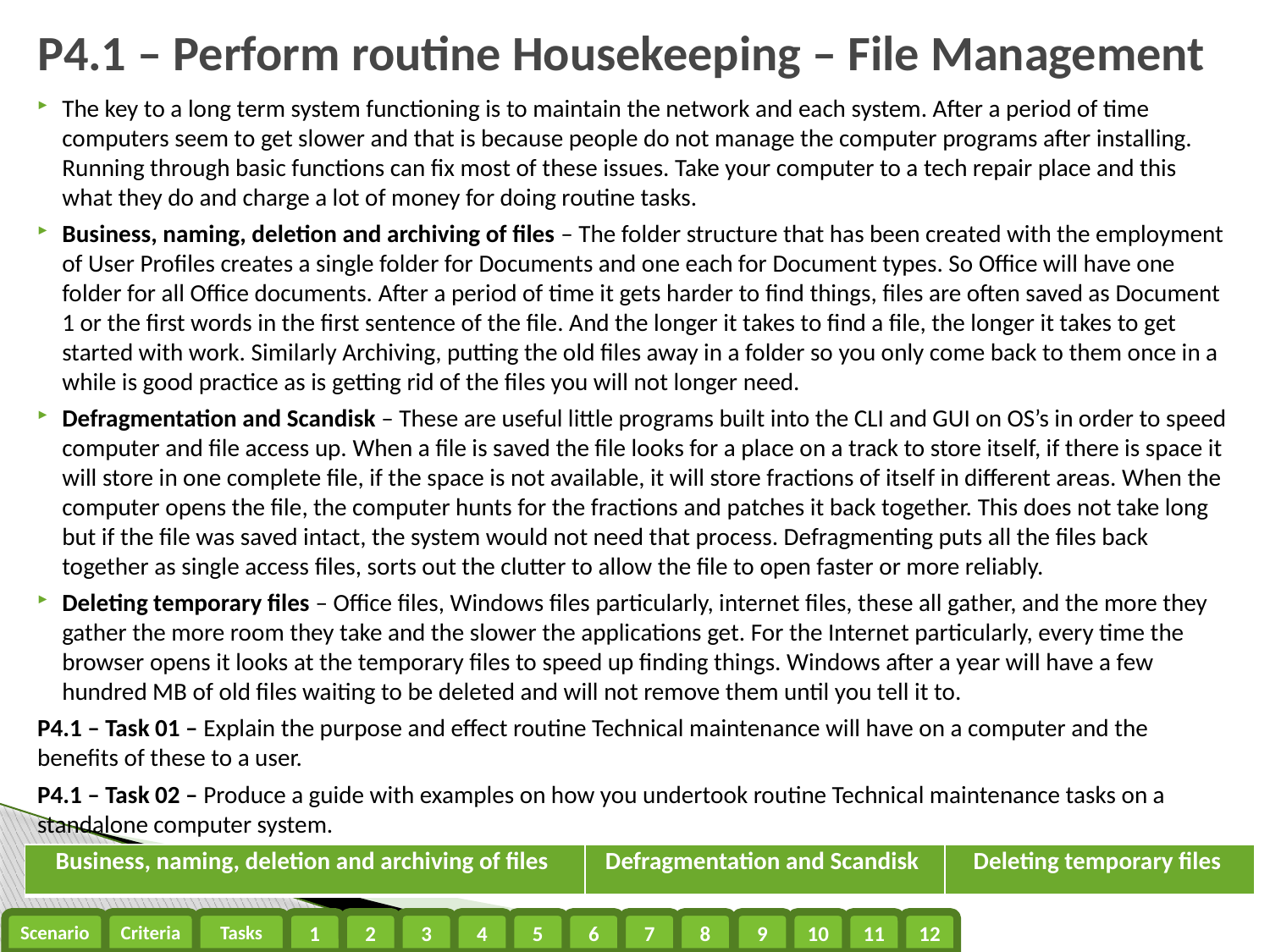

# P4.1 – Perform routine Housekeeping – File Management
The key to a long term system functioning is to maintain the network and each system. After a period of time computers seem to get slower and that is because people do not manage the computer programs after installing. Running through basic functions can fix most of these issues. Take your computer to a tech repair place and this what they do and charge a lot of money for doing routine tasks.
Business, naming, deletion and archiving of files – The folder structure that has been created with the employment of User Profiles creates a single folder for Documents and one each for Document types. So Office will have one folder for all Office documents. After a period of time it gets harder to find things, files are often saved as Document 1 or the first words in the first sentence of the file. And the longer it takes to find a file, the longer it takes to get started with work. Similarly Archiving, putting the old files away in a folder so you only come back to them once in a while is good practice as is getting rid of the files you will not longer need.
Defragmentation and Scandisk – These are useful little programs built into the CLI and GUI on OS’s in order to speed computer and file access up. When a file is saved the file looks for a place on a track to store itself, if there is space it will store in one complete file, if the space is not available, it will store fractions of itself in different areas. When the computer opens the file, the computer hunts for the fractions and patches it back together. This does not take long but if the file was saved intact, the system would not need that process. Defragmenting puts all the files back together as single access files, sorts out the clutter to allow the file to open faster or more reliably.
Deleting temporary files – Office files, Windows files particularly, internet files, these all gather, and the more they gather the more room they take and the slower the applications get. For the Internet particularly, every time the browser opens it looks at the temporary files to speed up finding things. Windows after a year will have a few hundred MB of old files waiting to be deleted and will not remove them until you tell it to.
P4.1 – Task 01 – Explain the purpose and effect routine Technical maintenance will have on a computer and the benefits of these to a user.
P4.1 – Task 02 – Produce a guide with examples on how you undertook routine Technical maintenance tasks on a standalone computer system.
| Business, naming, deletion and archiving of files | Defragmentation and Scandisk | Deleting temporary files |
| --- | --- | --- |